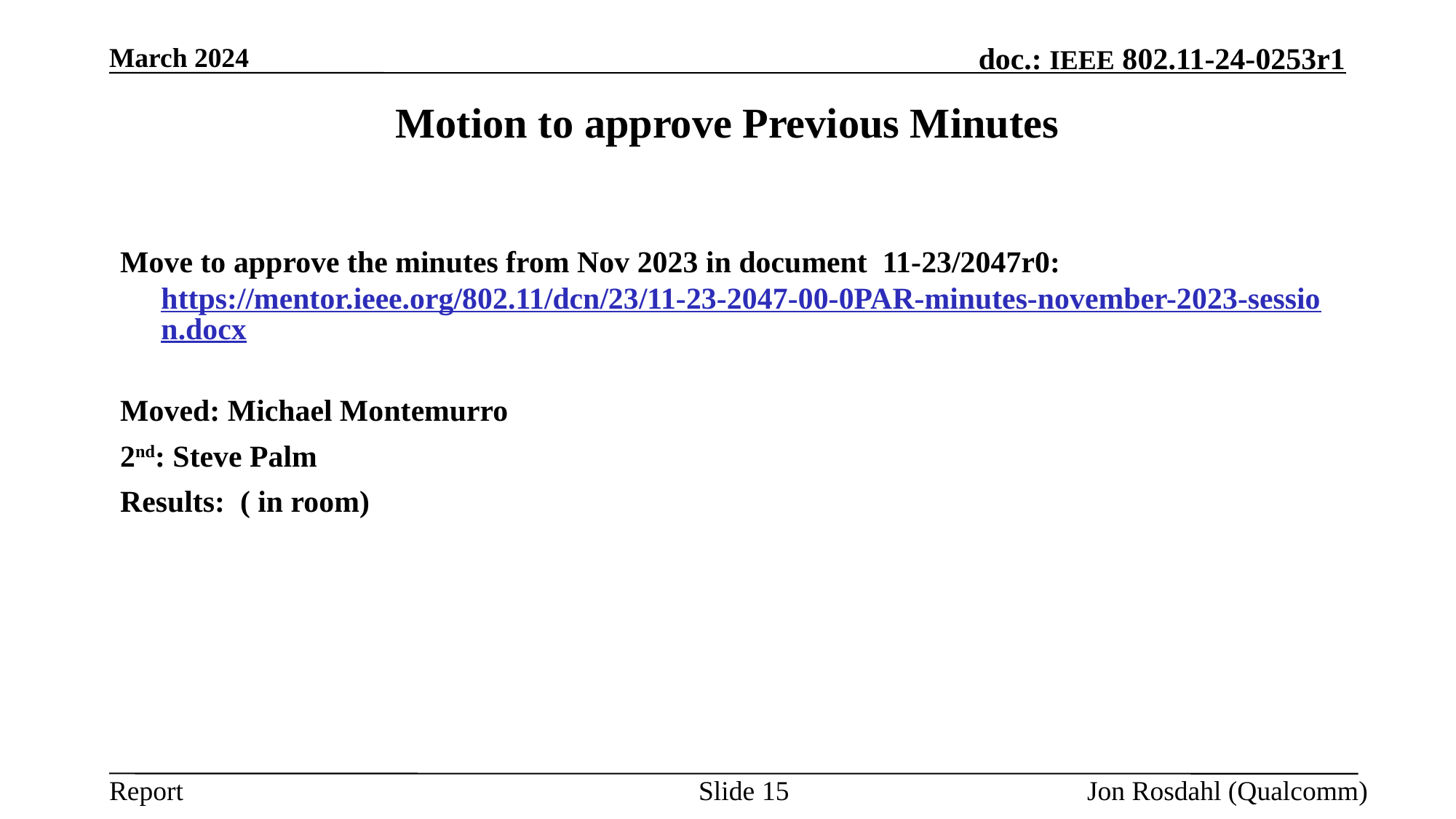

March 2024
# Motion to approve Previous Minutes
Move to approve the minutes from Nov 2023 in document  11-23/2047r0: https://mentor.ieee.org/802.11/dcn/23/11-23-2047-00-0PAR-minutes-november-2023-session.docx
Moved: Michael Montemurro
2nd: Steve Palm
Results:  ( in room)
Slide 15
Jon Rosdahl (Qualcomm)